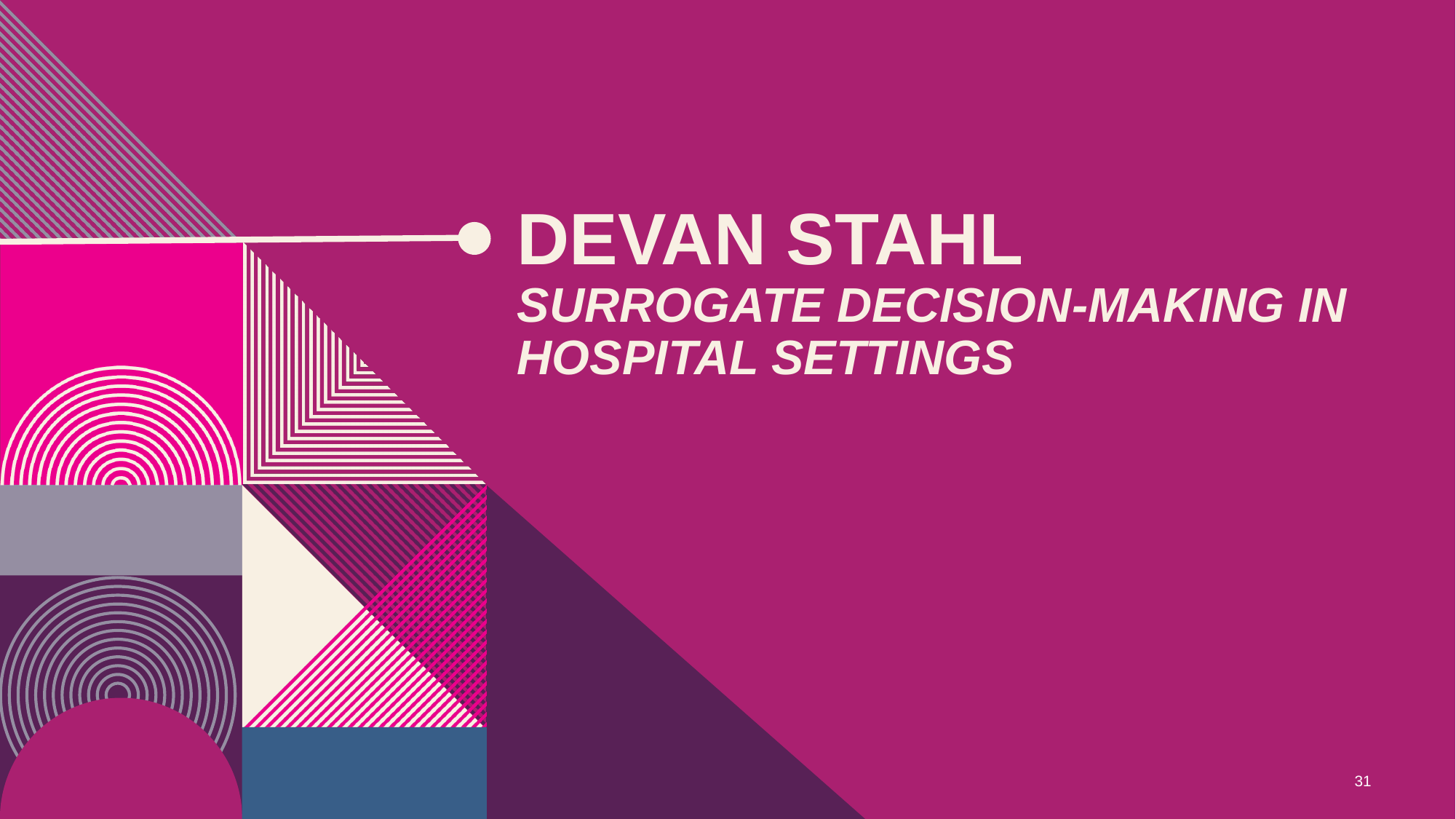

# Devan Stahl Surrogate Decision-Making in Hospital Settings

31